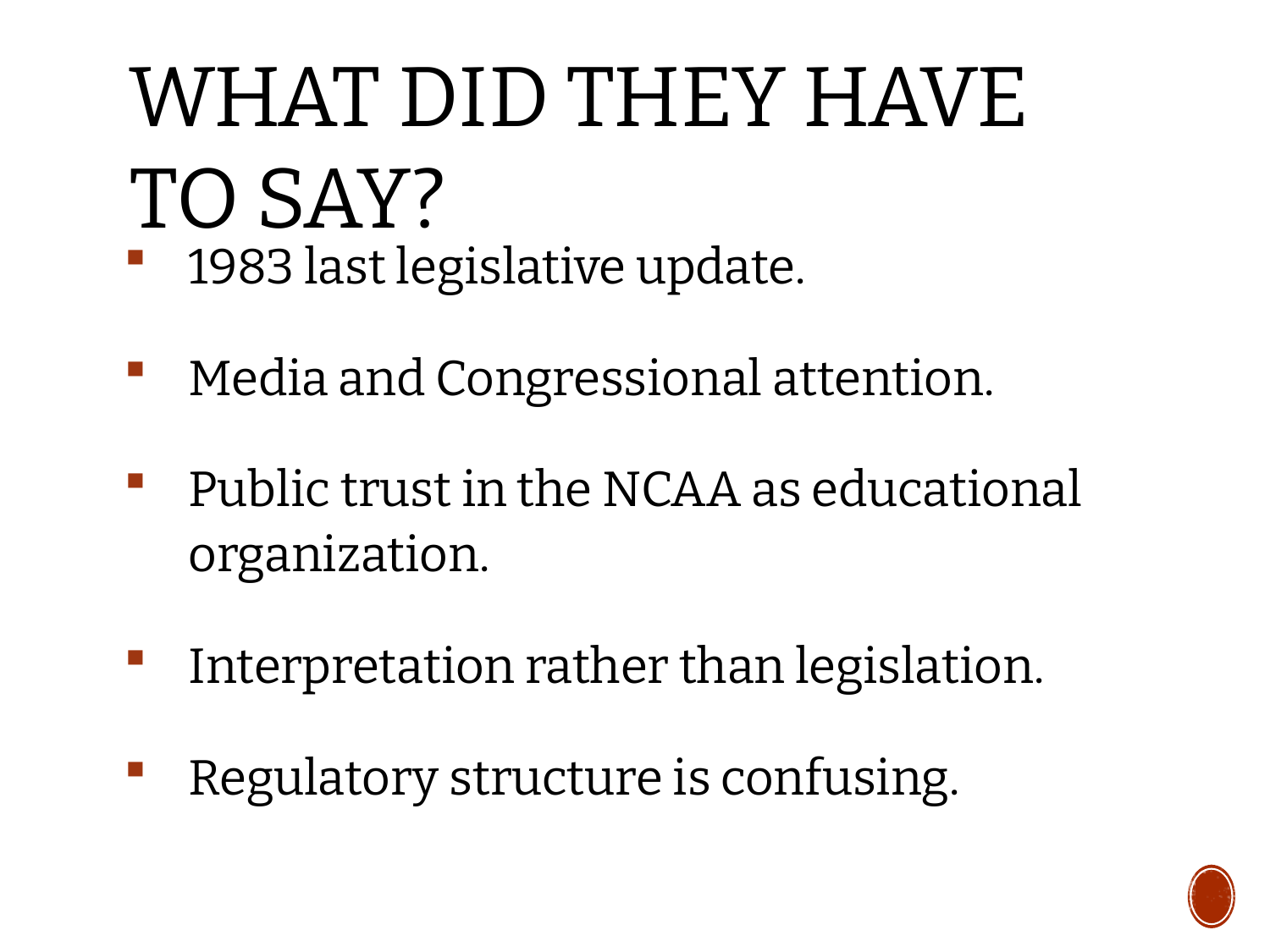

# What did they have to say?
1983 last legislative update.

Media and Congressional attention.

Public trust in the NCAA as educational organization.

Interpretation rather than legislation.

Regulatory structure is confusing.